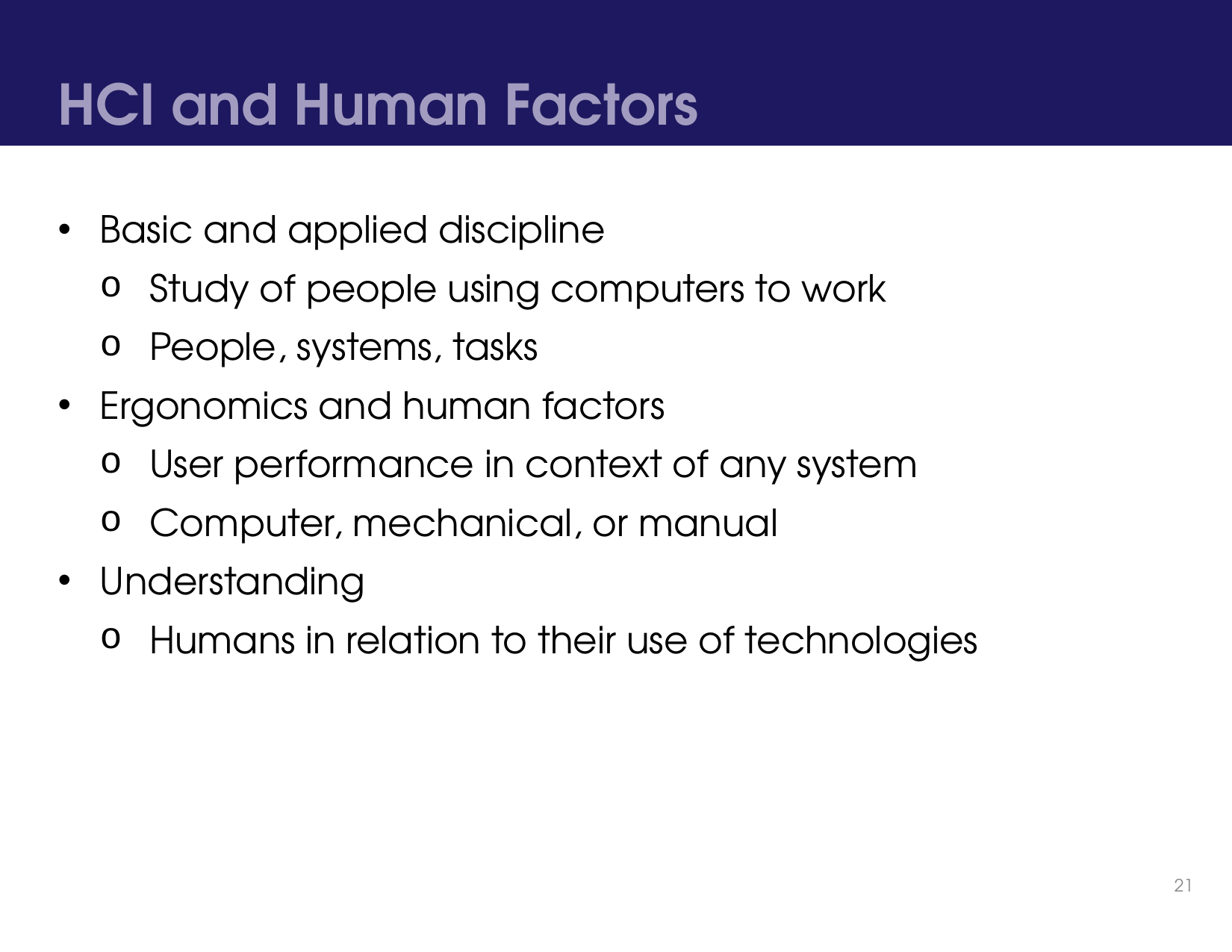

# HCI and Human Factors
Basic and applied discipline
Study of people using computers to work
People, systems, tasks
Ergonomics and human factors
User performance in context of any system
Computer, mechanical, or manual
Understanding
Humans in relation to their use of technologies

21